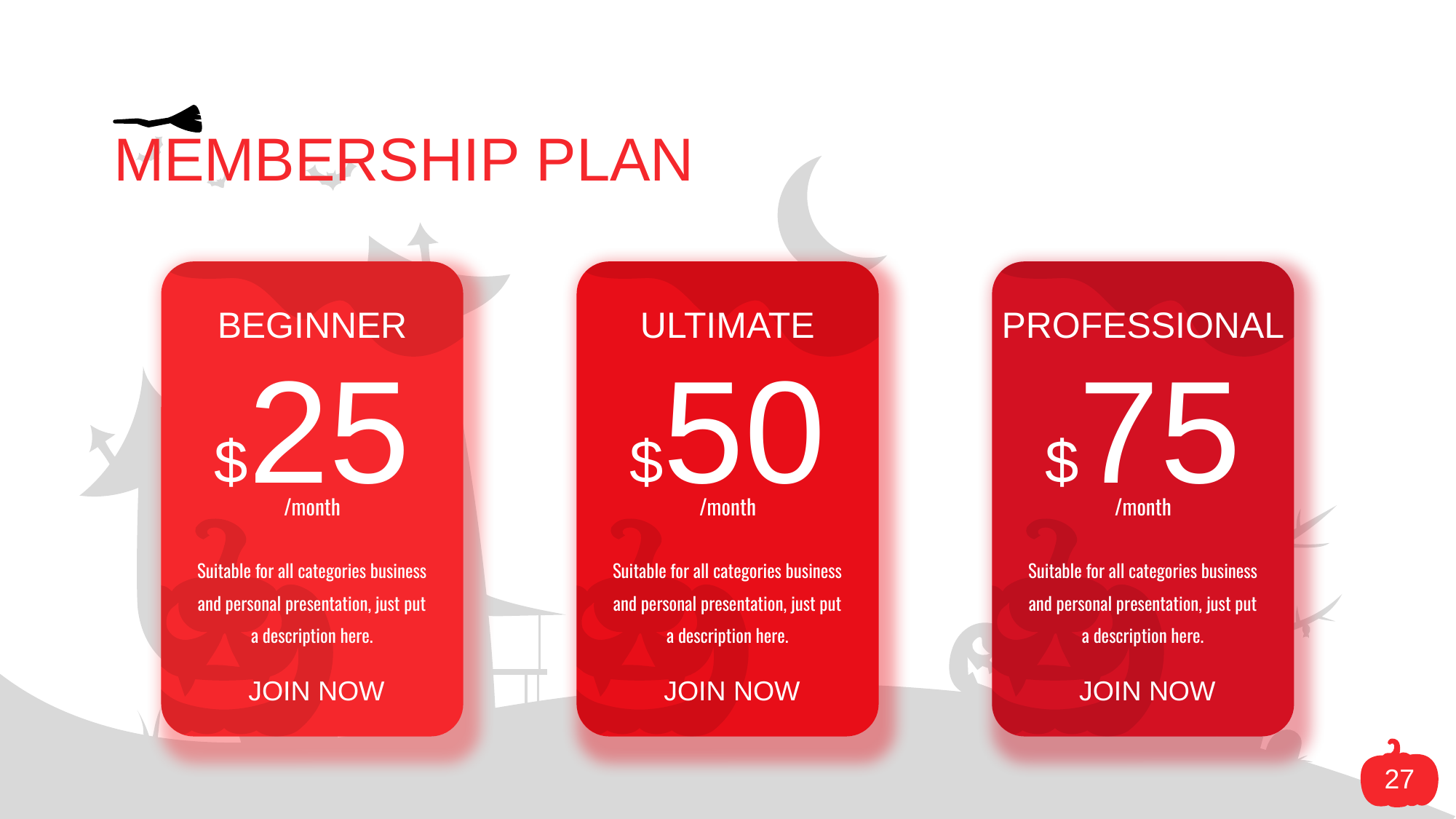

# MEMBERSHIP PLAN

BEGINNER
ULTIMATE
PROFESSIONAL
$25
$50
$75
/month
/month
/month

Suitable for all categories business and personal presentation, just put a description here.
Suitable for all categories business and personal presentation, just put a description here.
Suitable for all categories business and personal presentation, just put a description here.
JOIN NOW
JOIN NOW
JOIN NOW